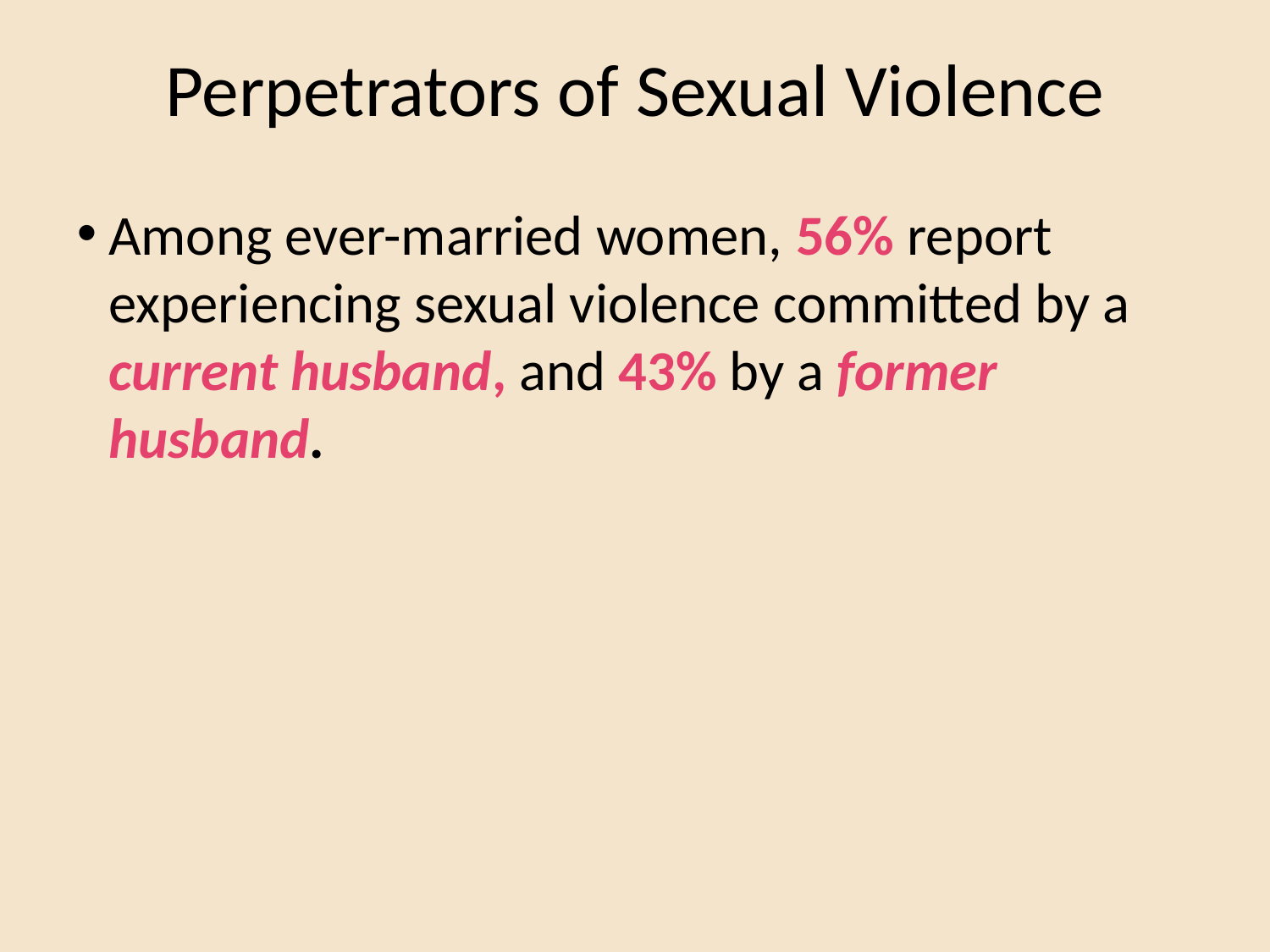

# Perpetrators of Sexual Violence
Among ever-married women, 56% report experiencing sexual violence committed by a current husband, and 43% by a former husband.